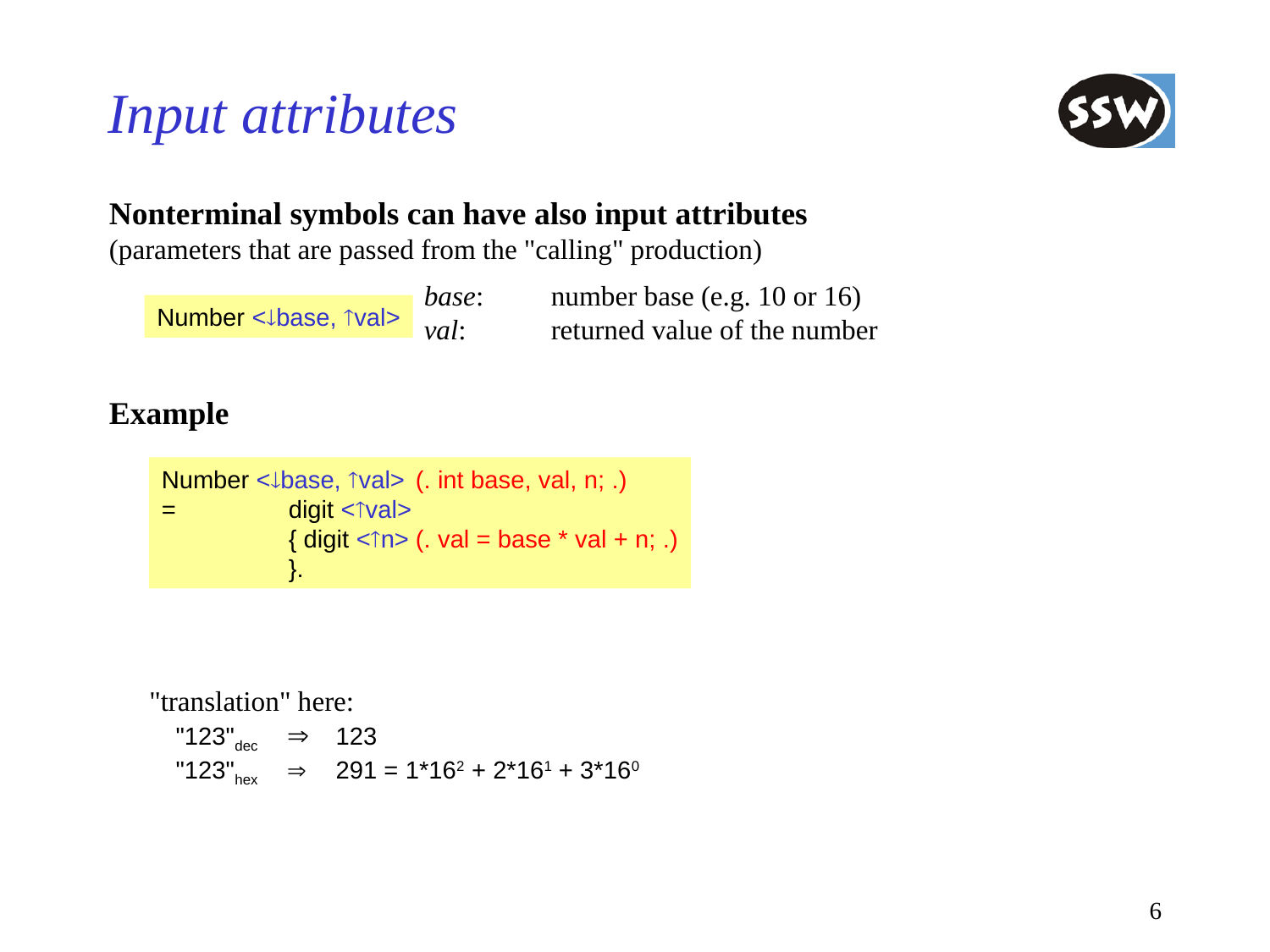

# Input attributes
Nonterminal symbols can have also input attributes
(parameters that are passed from the "calling" production)
base:	number base (e.g. 10 or 16)
val:	returned value of the number
Number <↓base, ↑val>
Example
Number <↓base, ↑val>	(. int base, val, n; .)
=	digit <↑val>
	{ digit <↑n>	(. val = base * val + n; .)
	}.
"translation" here:
	"123"dec	⇒	123
	"123"hex	⇒	291 = 1*162 + 2*161 + 3*160
6